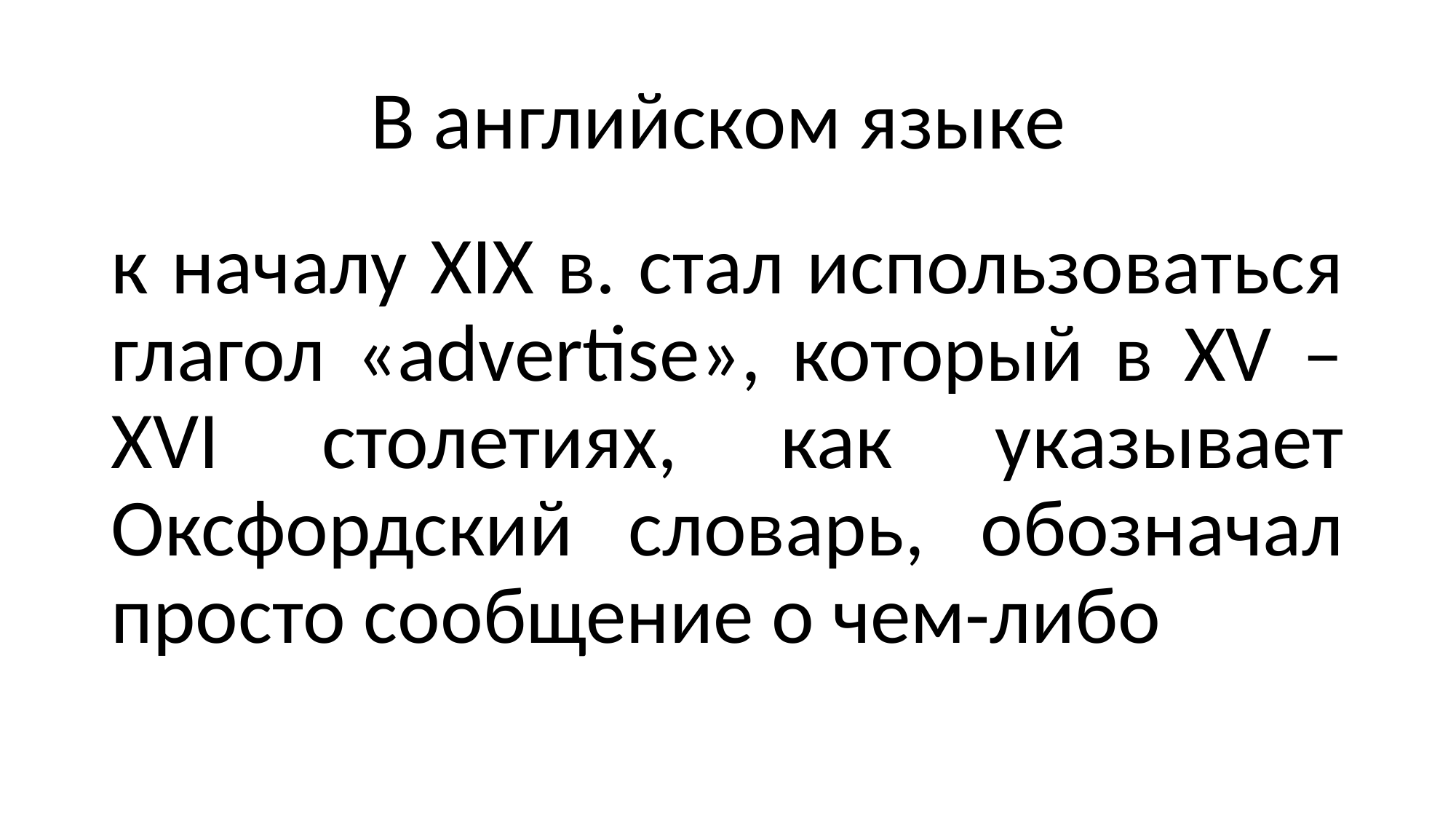

# В английском языке
к началу XIX в. стал использоваться глагол «advertise», который в XV – XVI столетиях, как указывает Оксфордский словарь, обозначал просто сообщение о чем-либо